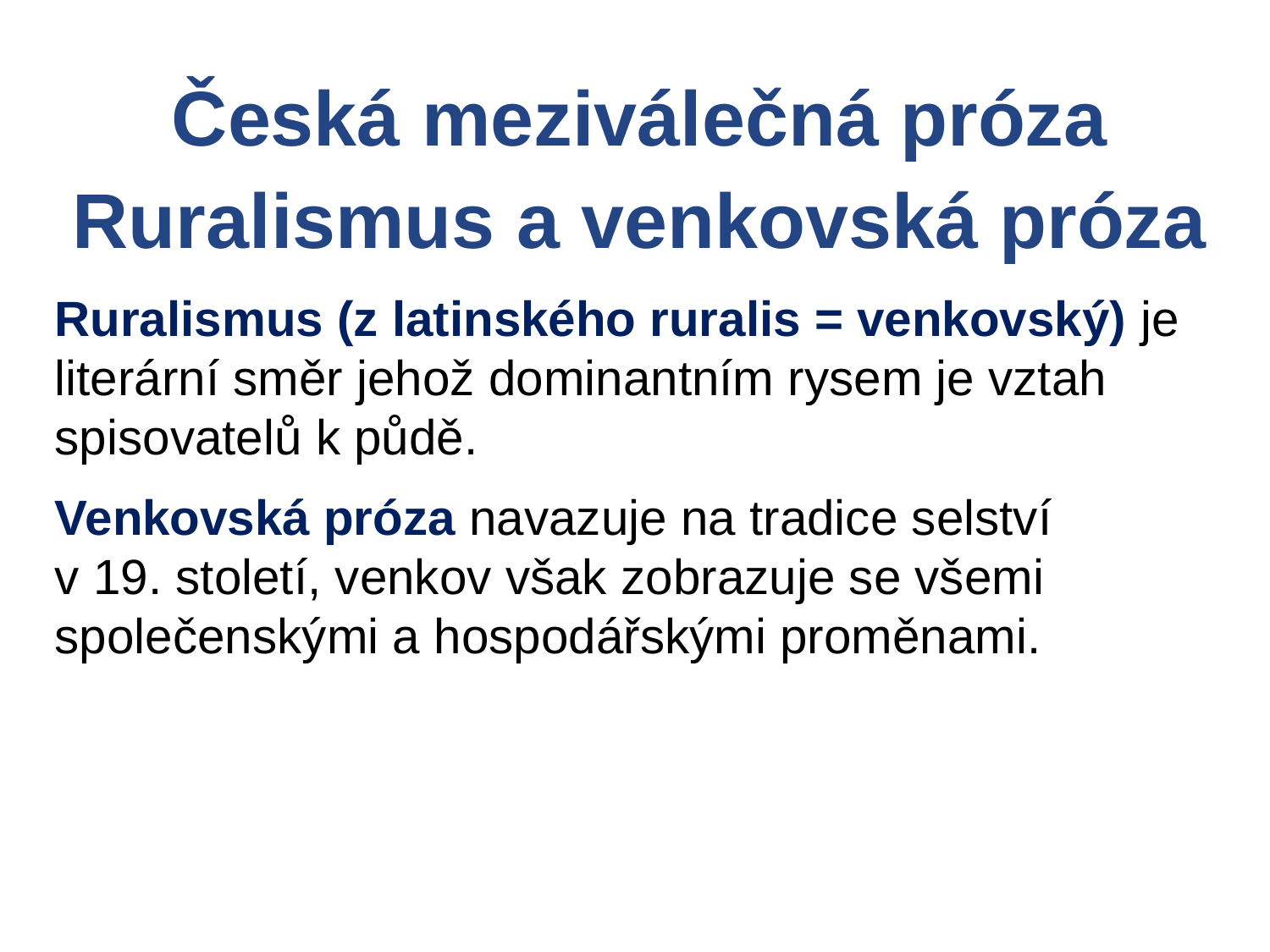

Česká meziválečná próza
Ruralismus a venkovská próza
Ruralismus (z latinského ruralis = venkovský) je literární směr jehož dominantním rysem je vztah spisovatelů k půdě.
Venkovská próza navazuje na tradice selství
v 19. století, venkov však zobrazuje se všemi společenskými a hospodářskými proměnami.